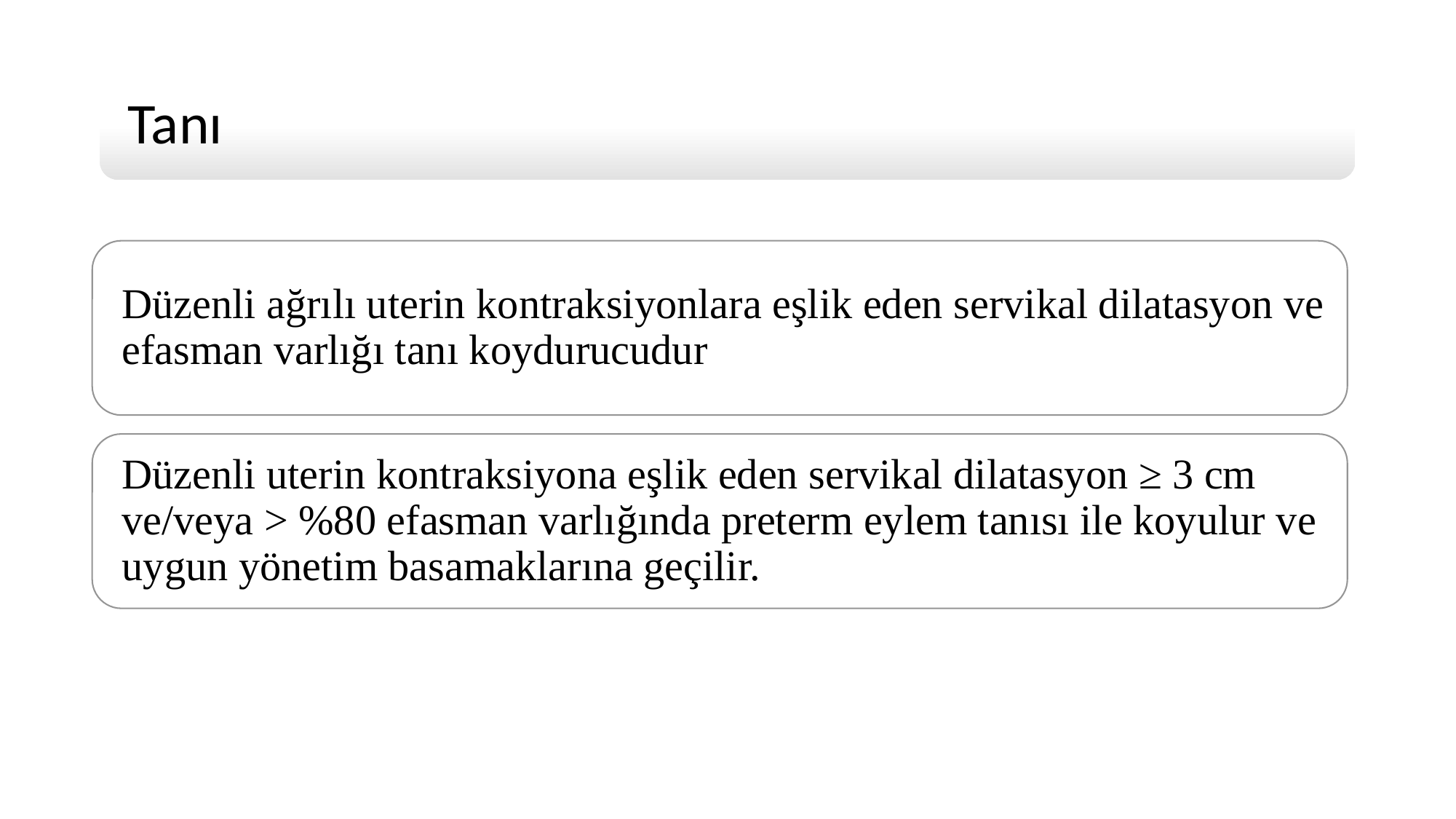

Tanı
Düzenli ağrılı uterin kontraksiyonlara eşlik eden servikal dilatasyon ve efasman varlığı tanı koydurucudur
Düzenli uterin kontraksiyona eşlik eden servikal dilatasyon ≥ 3 cm ve/veya > %80 efasman varlığında preterm eylem tanısı ile koyulur ve uygun yönetim basamaklarına geçilir.